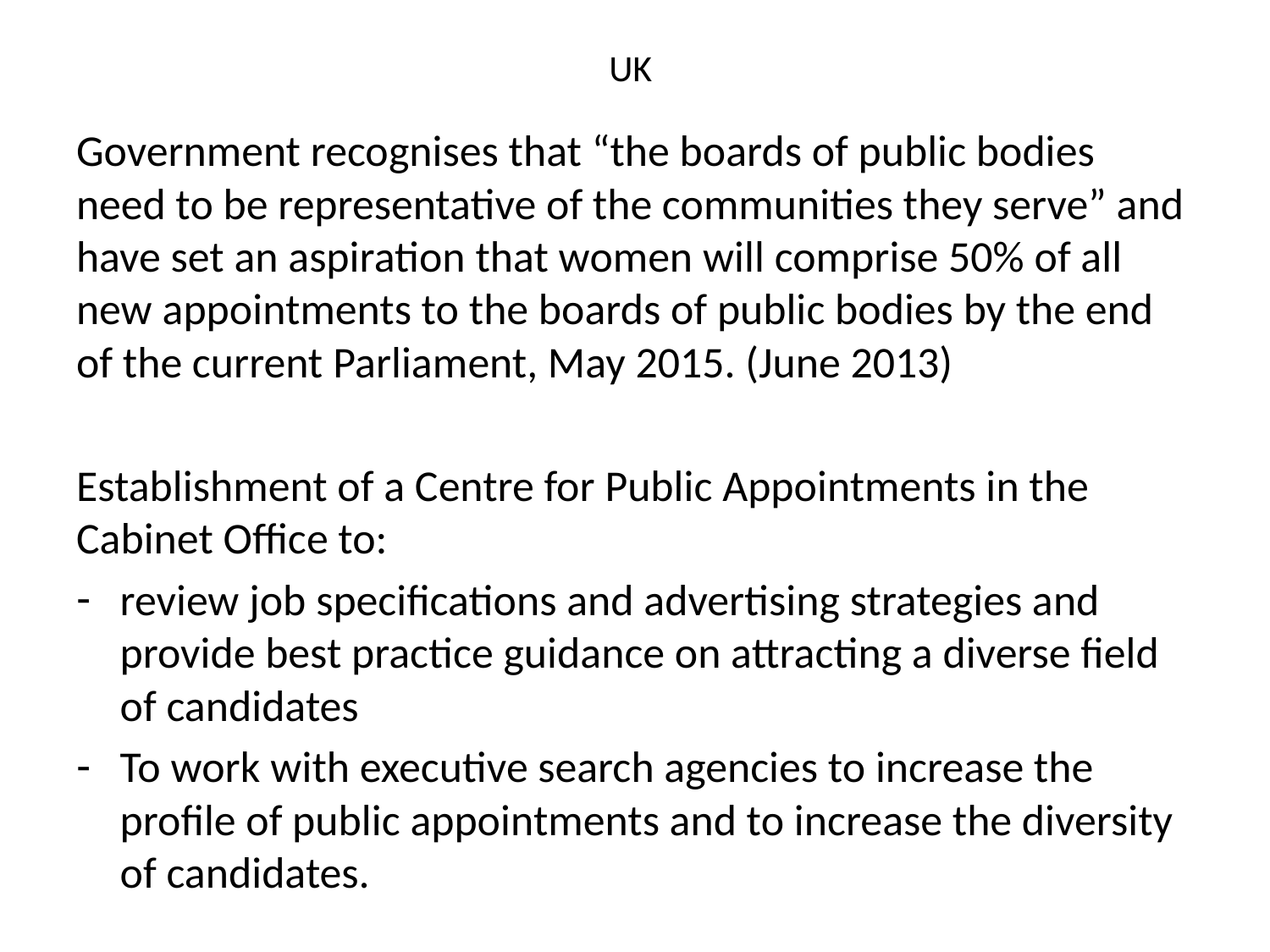

# UK
Government recognises that “the boards of public bodies need to be representative of the communities they serve” and have set an aspiration that women will comprise 50% of all new appointments to the boards of public bodies by the end of the current Parliament, May 2015. (June 2013)

Establishment of a Centre for Public Appointments in the Cabinet Office to:
review job specifications and advertising strategies and provide best practice guidance on attracting a diverse field of candidates
To work with executive search agencies to increase the profile of public appointments and to increase the diversity of candidates.